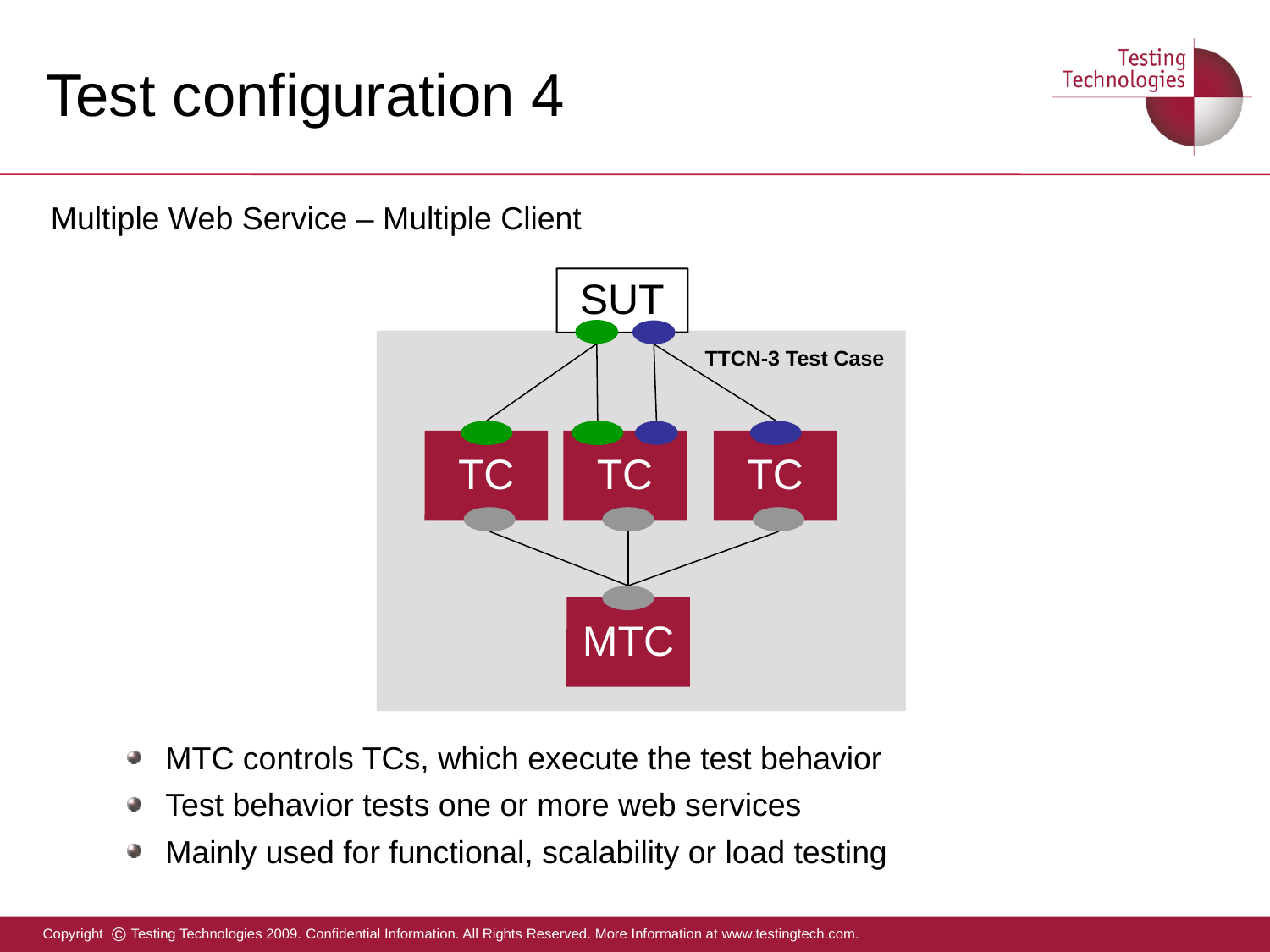

# Test configuration 4
Multiple Web Service – Multiple Client

SUT

TTCN-3 Test Case

TC

TC
TC

MTC
MTC controls TCs, which execute the test behavior
Test behavior tests one or more web services
Mainly used for functional, scalability or load testing